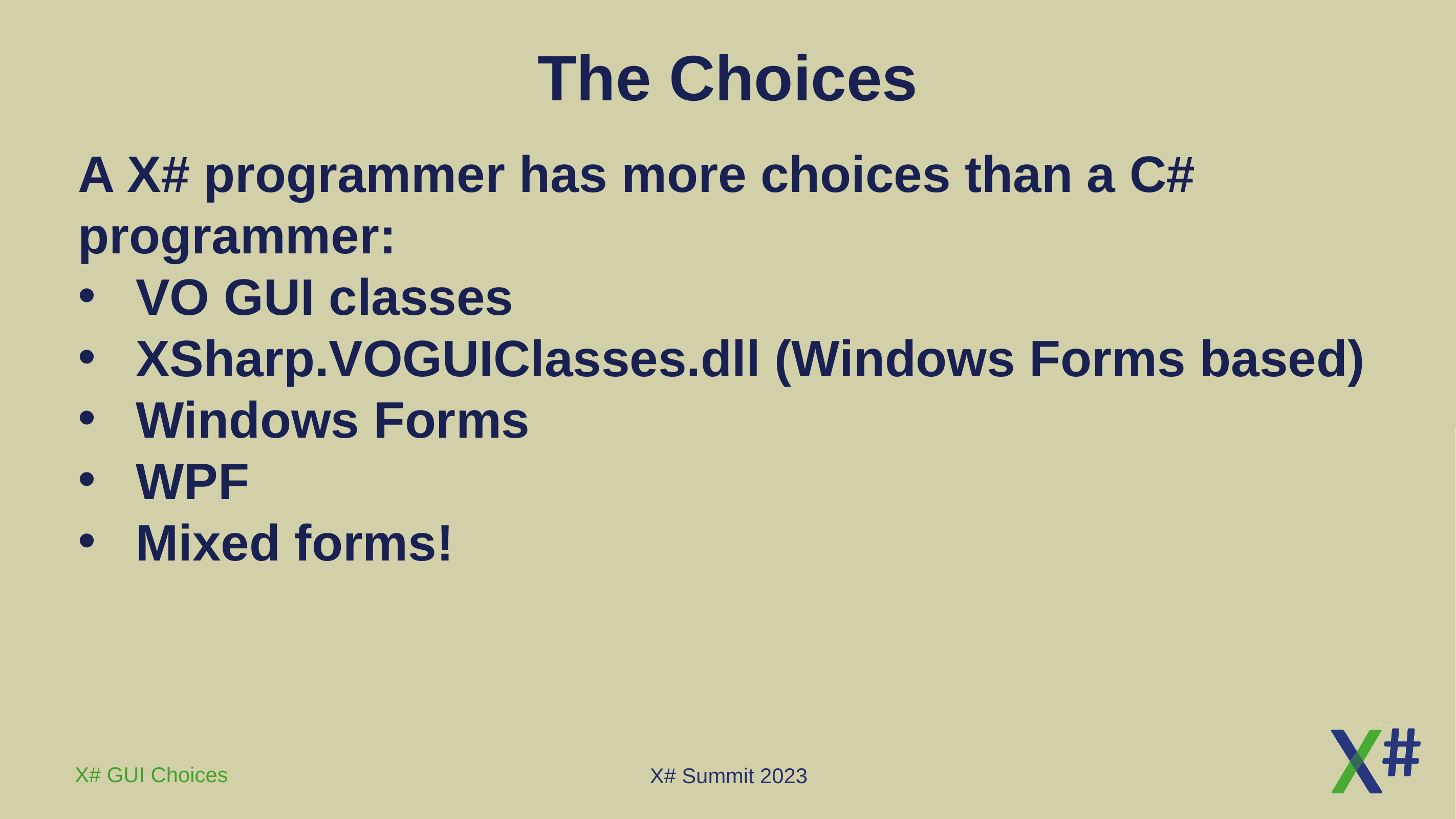

# The Choices
A X# programmer has more choices than a C# programmer:
VO GUI classes
XSharp.VOGUIClasses.dll (Windows Forms based)
Windows Forms
WPF
Mixed forms!